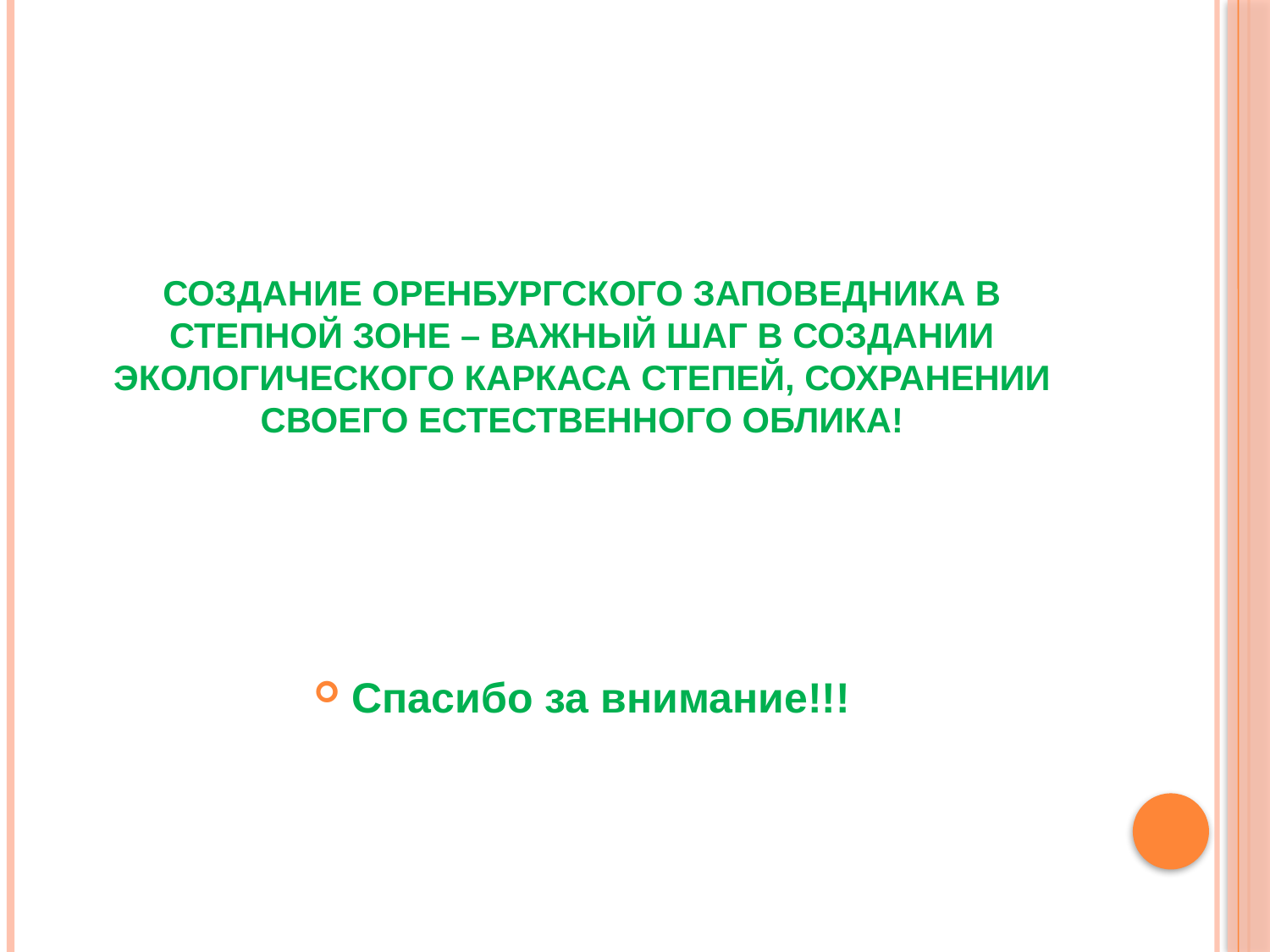

# Создание Оренбургского заповедника в степной зоне – важный шаг в создании экологического каркаса степей, сохранении своего естественного облика!
Спасибо за внимание!!!